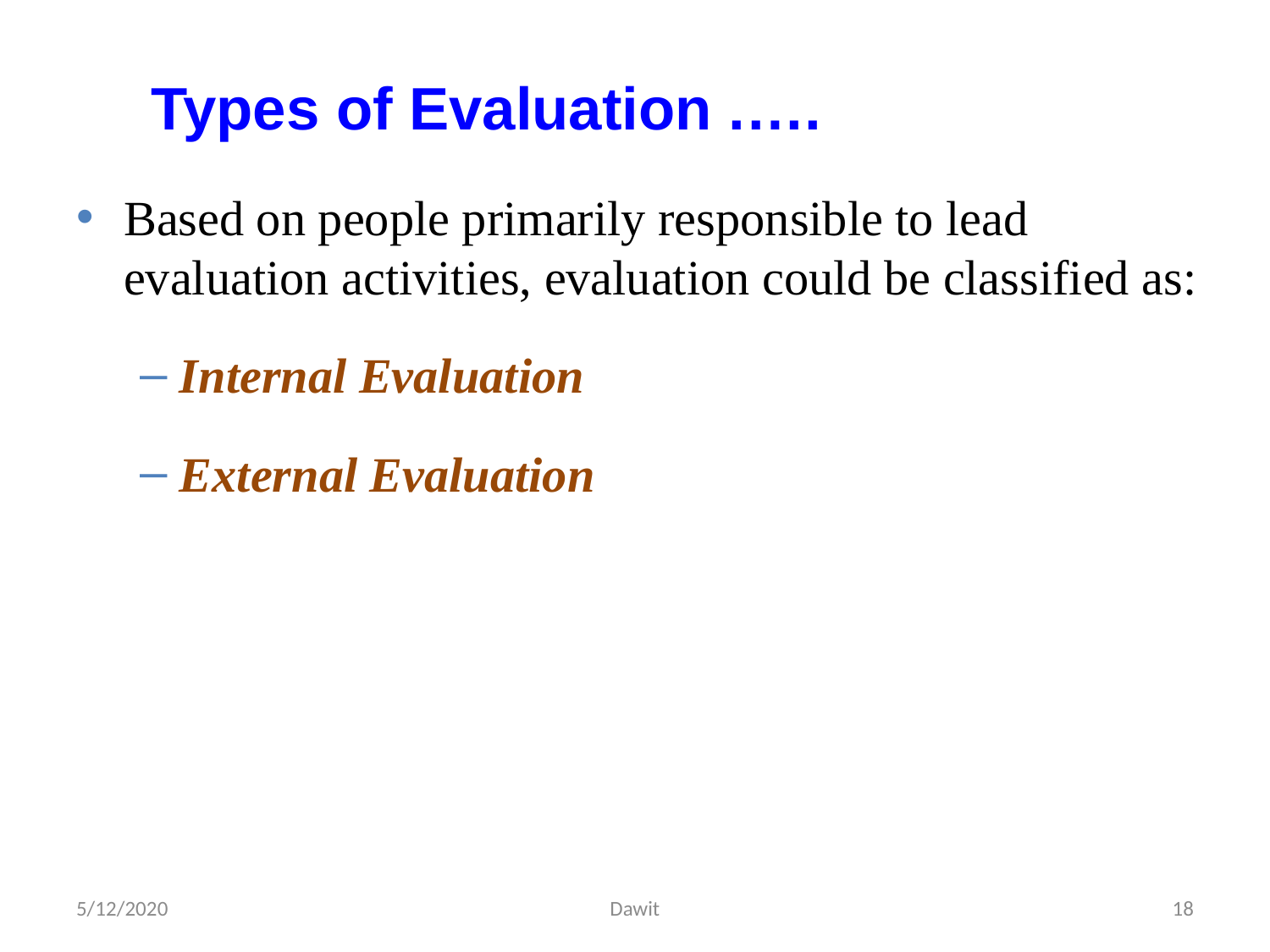

# Types of Evaluation .….
Based on people primarily responsible to lead evaluation activities, evaluation could be classified as:
Internal Evaluation
External Evaluation
5/12/2020
Dawit
18